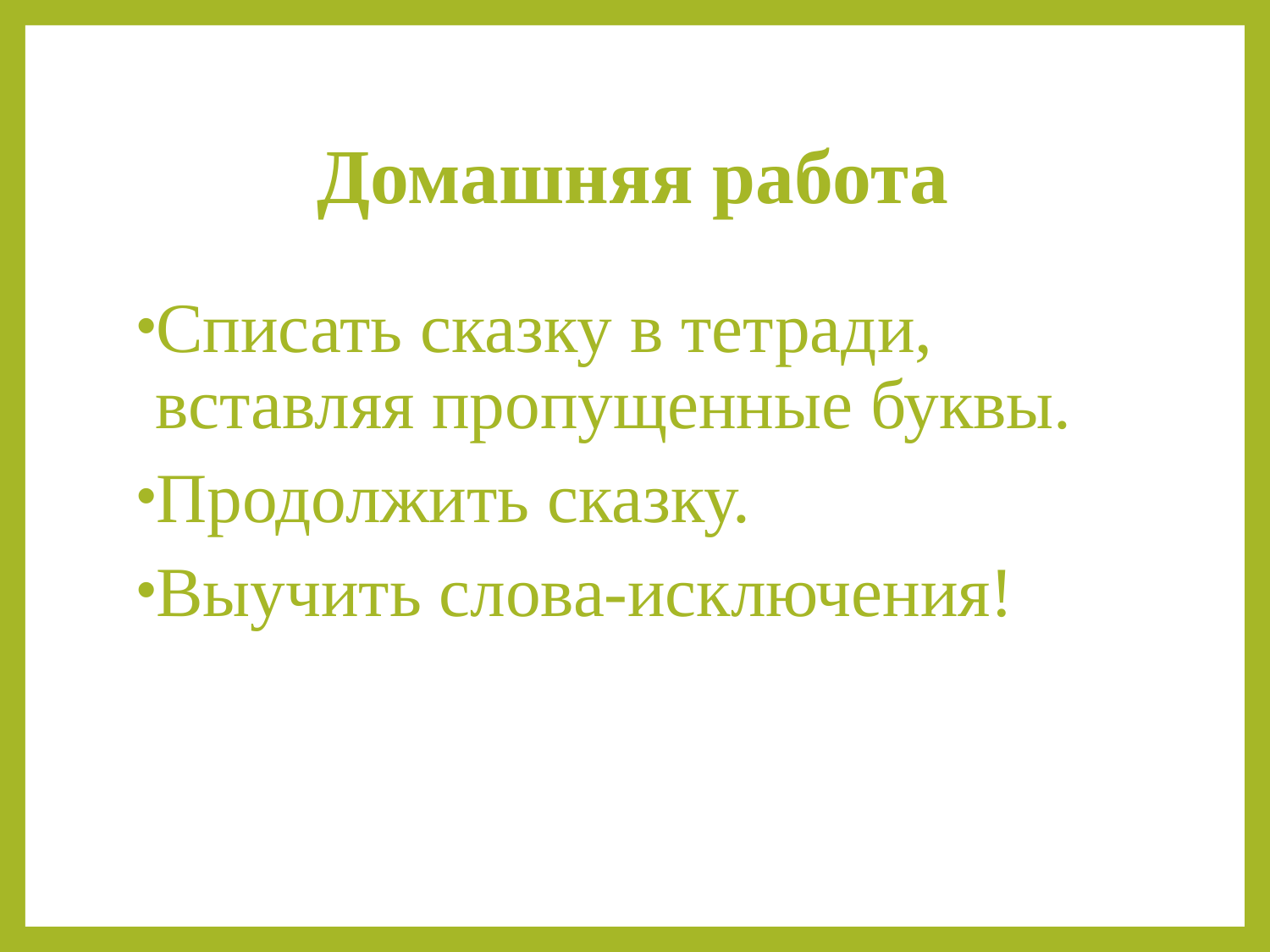

# Домашняя работа
Списать сказку в тетради, вставляя пропущенные буквы.
Продолжить сказку.
Выучить слова-исключения!